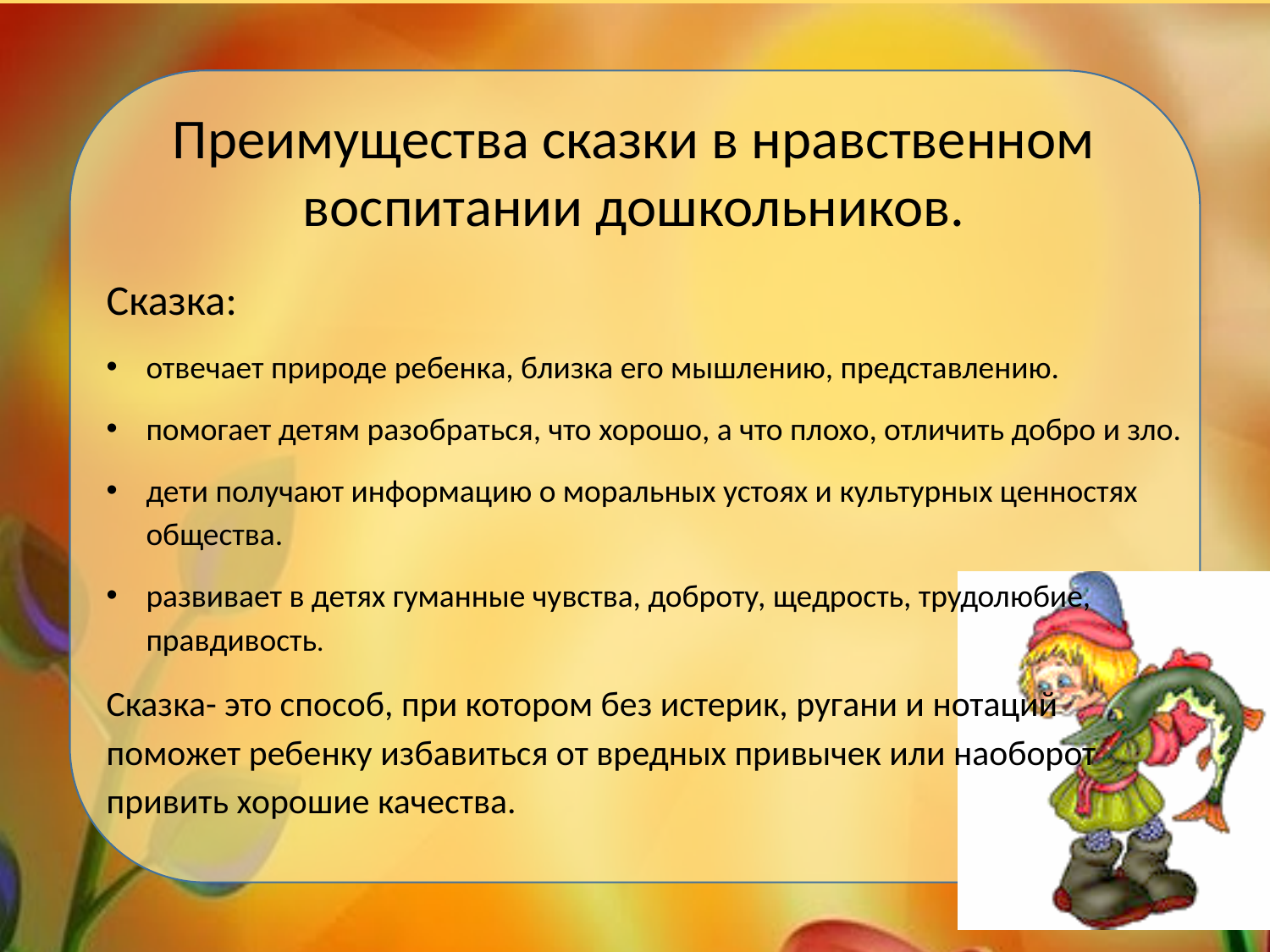

Преимущества сказки в нравственном воспитании дошкольников.
Сказка:
отвечает природе ребенка, близка его мышлению, представлению.
помогает детям разобраться, что хорошо, а что плохо, отличить добро и зло.
дети получают информацию о моральных устоях и культурных ценностях общества.
развивает в детях гуманные чувства, доброту, щедрость, трудолюбие, правдивость.
Сказка- это способ, при котором без истерик, ругани и нотаций поможет ребенку избавиться от вредных привычек или наоборот привить хорошие качества.